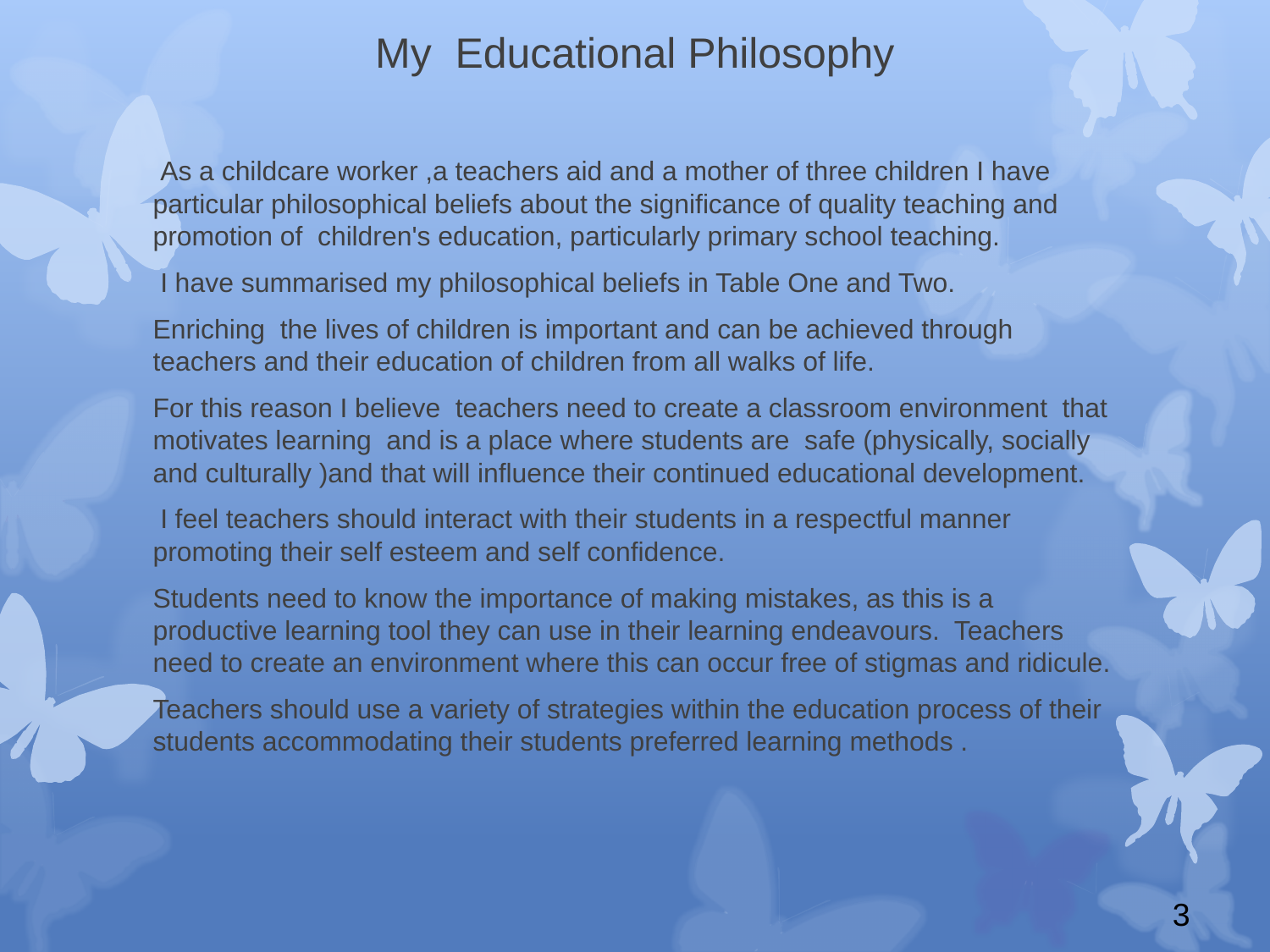

# My  Educational Philosophy

 As a childcare worker ,a teachers aid and a mother of three children I have particular philosophical beliefs about the significance of quality teaching and  promotion of  children's education, particularly primary school teaching.
 I have summarised my philosophical beliefs in Table One and Two.
Enriching  the lives of children is important and can be achieved through  teachers and their education of children from all walks of life.
For this reason I believe  teachers need to create a classroom environment  that motivates learning  and is a place where students are  safe (physically, socially  and culturally )and that will influence their continued educational development.
 I feel teachers should interact with their students in a respectful manner promoting their self esteem and self confidence.
Students need to know the importance of making mistakes, as this is a productive learning tool they can use in their learning endeavours.  Teachers need to create an environment where this can occur free of stigmas and ridicule.
Teachers should use a variety of strategies within the education process of their students accommodating their students preferred learning methods .
3